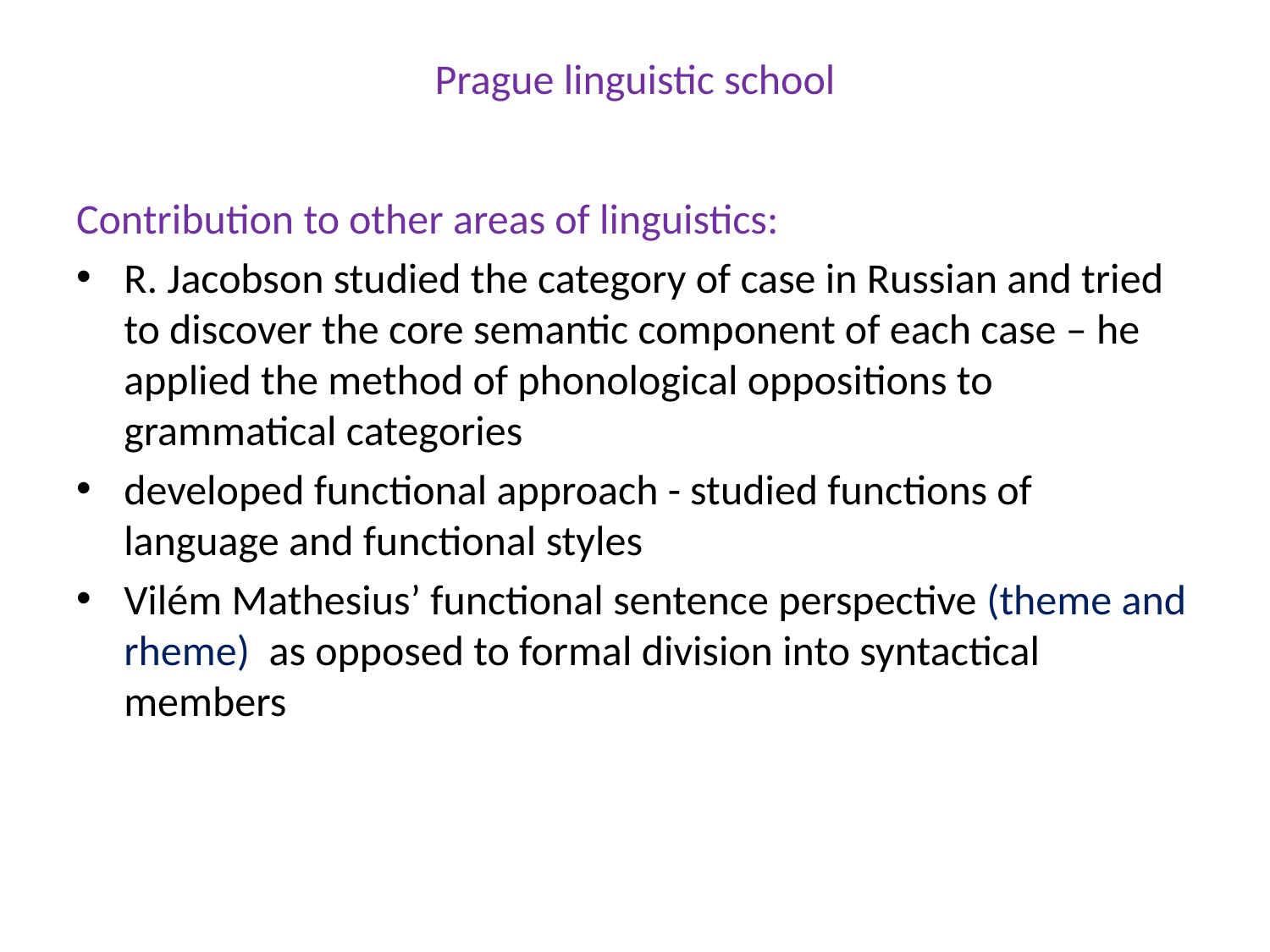

# Prague linguistic school

Contribution to other areas of linguistics:
R. Jacobson studied the category of case in Russian and tried to discover the core semantic component of each case – he applied the method of phonological oppositions to grammatical categories
developed functional approach - studied functions of language and functional styles
Vilém Mathesius’ functional sentence perspective (theme and rheme)  as opposed to formal division into syntactical members